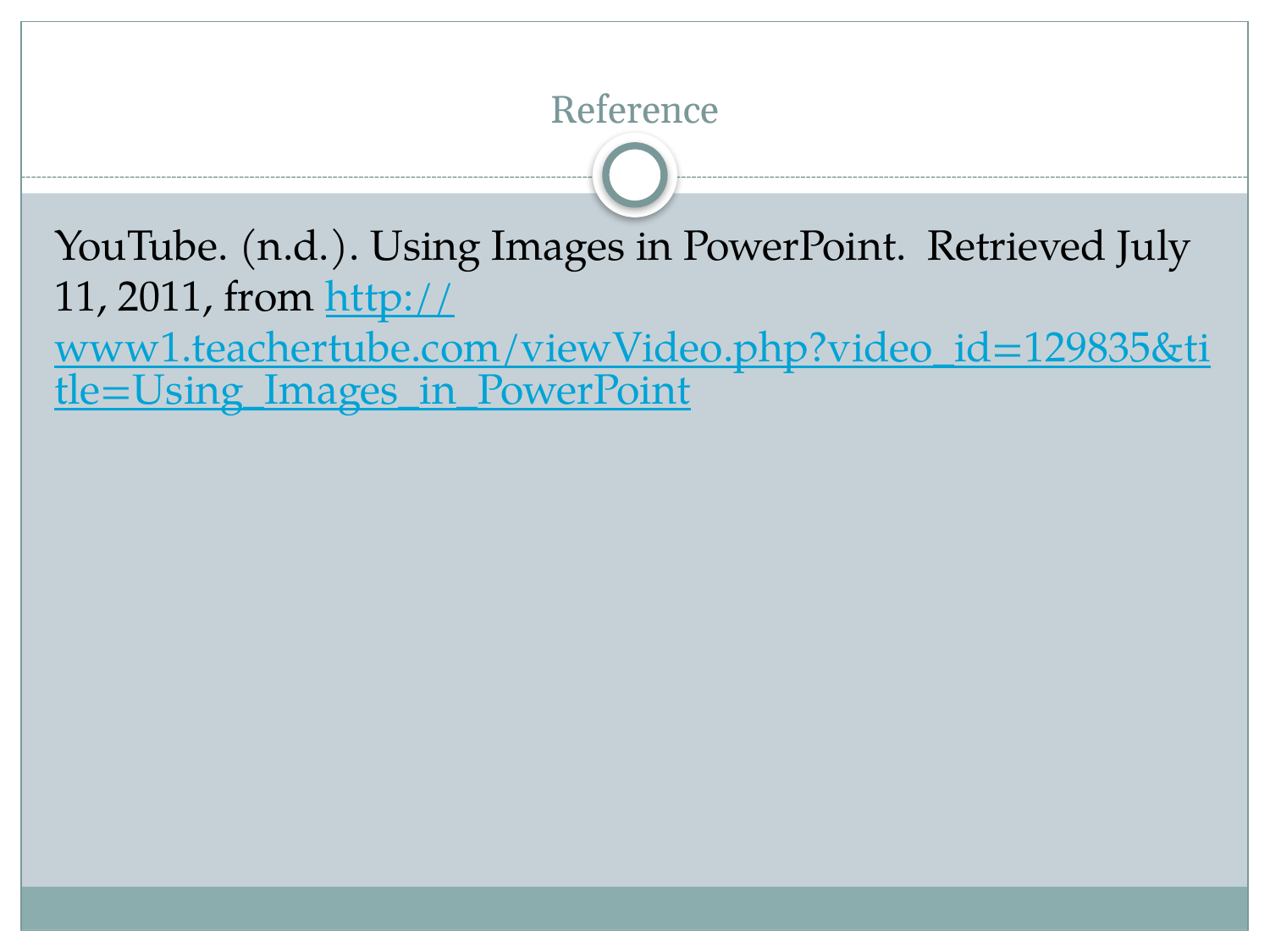

# Reference
YouTube. (n.d.). Using Images in PowerPoint.  Retrieved July 11, 2011, from http://www1.teachertube.com/viewVideo.php?video_id=129835&title=Using_Images_in_PowerPoint